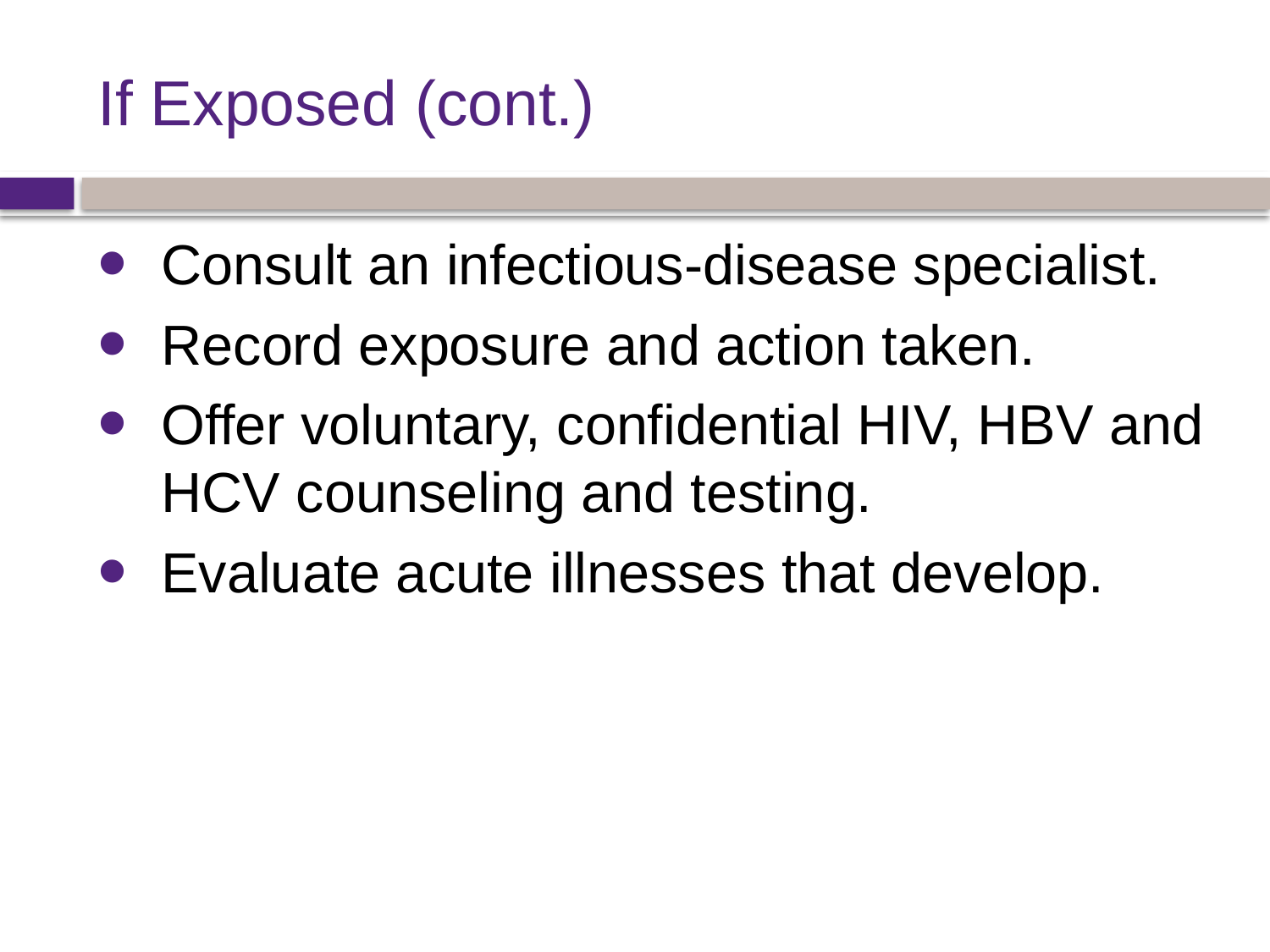

# If Exposed (cont.)
Consult an infectious-disease specialist.
Record exposure and action taken.
Offer voluntary, confidential HIV, HBV and HCV counseling and testing.
Evaluate acute illnesses that develop.